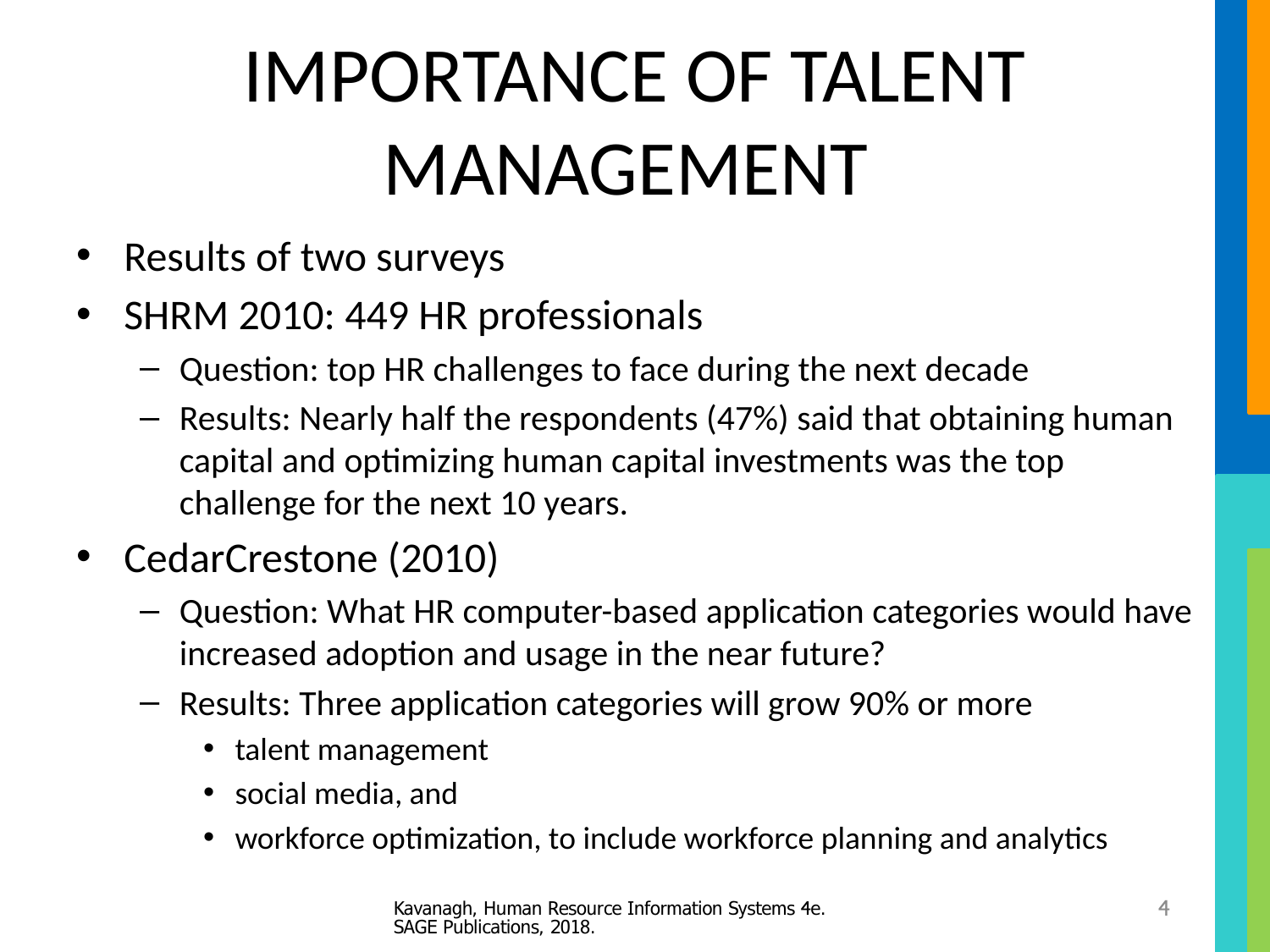

# IMPORTANCE OF TALENT MANAGEMENT
Results of two surveys
SHRM 2010: 449 HR professionals
Question: top HR challenges to face during the next decade
Results: Nearly half the respondents (47%) said that obtaining human capital and optimizing human capital investments was the top challenge for the next 10 years.
CedarCrestone (2010)
Question: What HR computer-based application categories would have increased adoption and usage in the near future?
Results: Three application categories will grow 90% or more
talent management
social media, and
workforce optimization, to include workforce planning and analytics
Kavanagh, Human Resource Information Systems 4e. SAGE Publications, 2018.
4